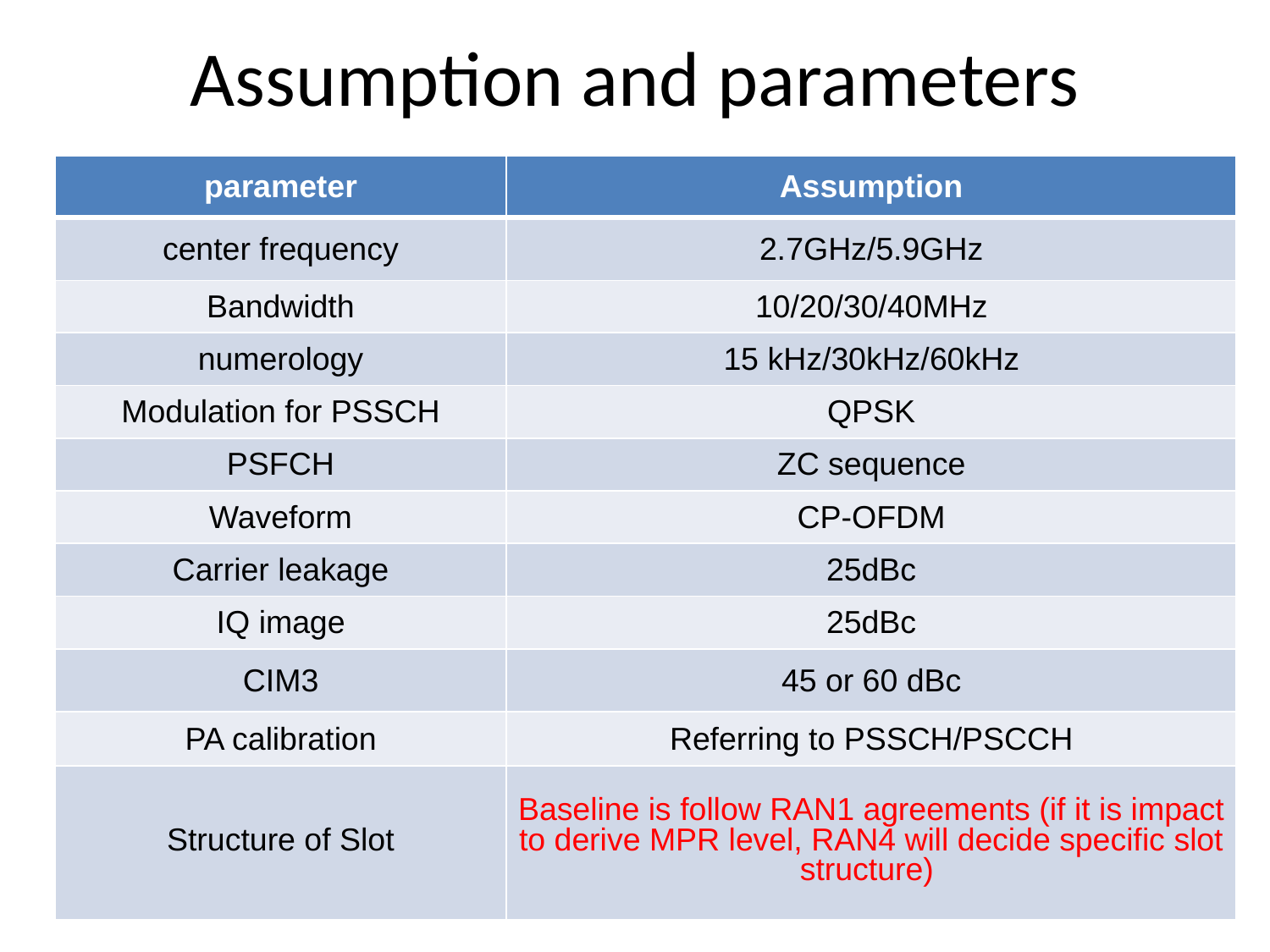

# Assumption and parameters
| parameter | Assumption |
| --- | --- |
| center frequency | 2.7GHz/5.9GHz |
| Bandwidth | 10/20/30/40MHz |
| numerology | 15 kHz/30kHz/60kHz |
| Modulation for PSSCH | QPSK |
| PSFCH | ZC sequence |
| Waveform | CP-OFDM |
| Carrier leakage | 25dBc |
| IQ image | 25dBc |
| CIM3 | 45 or 60 dBc |
| PA calibration | Referring to PSSCH/PSCCH |
| Structure of Slot | Baseline is follow RAN1 agreements (if it is impact to derive MPR level, RAN4 will decide specific slot structure) |